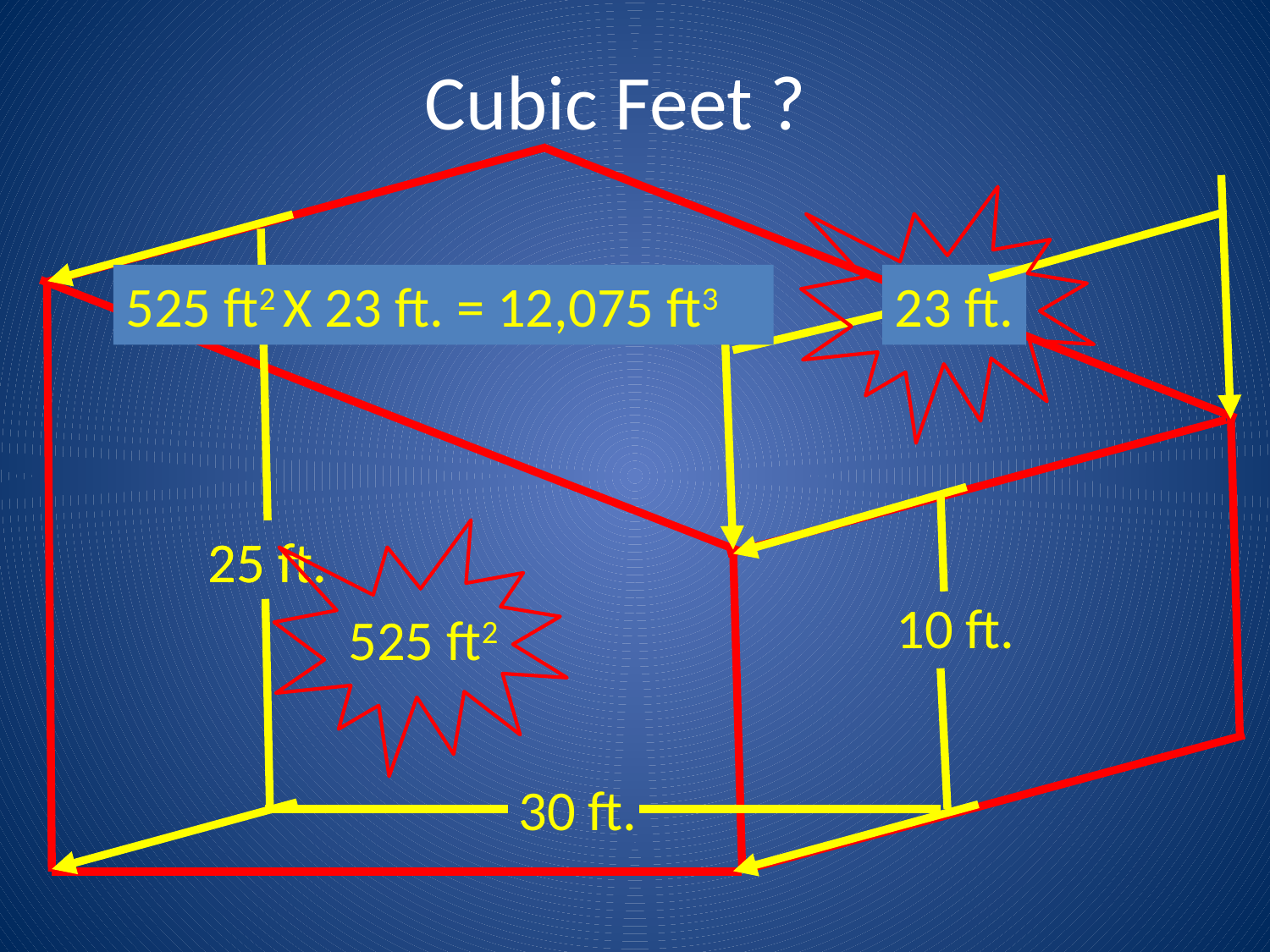

# Cubic Feet ?

525 ft2 X 23 ft. = 12,075 ft3
23 ft.

25 ft.
25 ft.
10 ft.
525 ft2
30 ft.